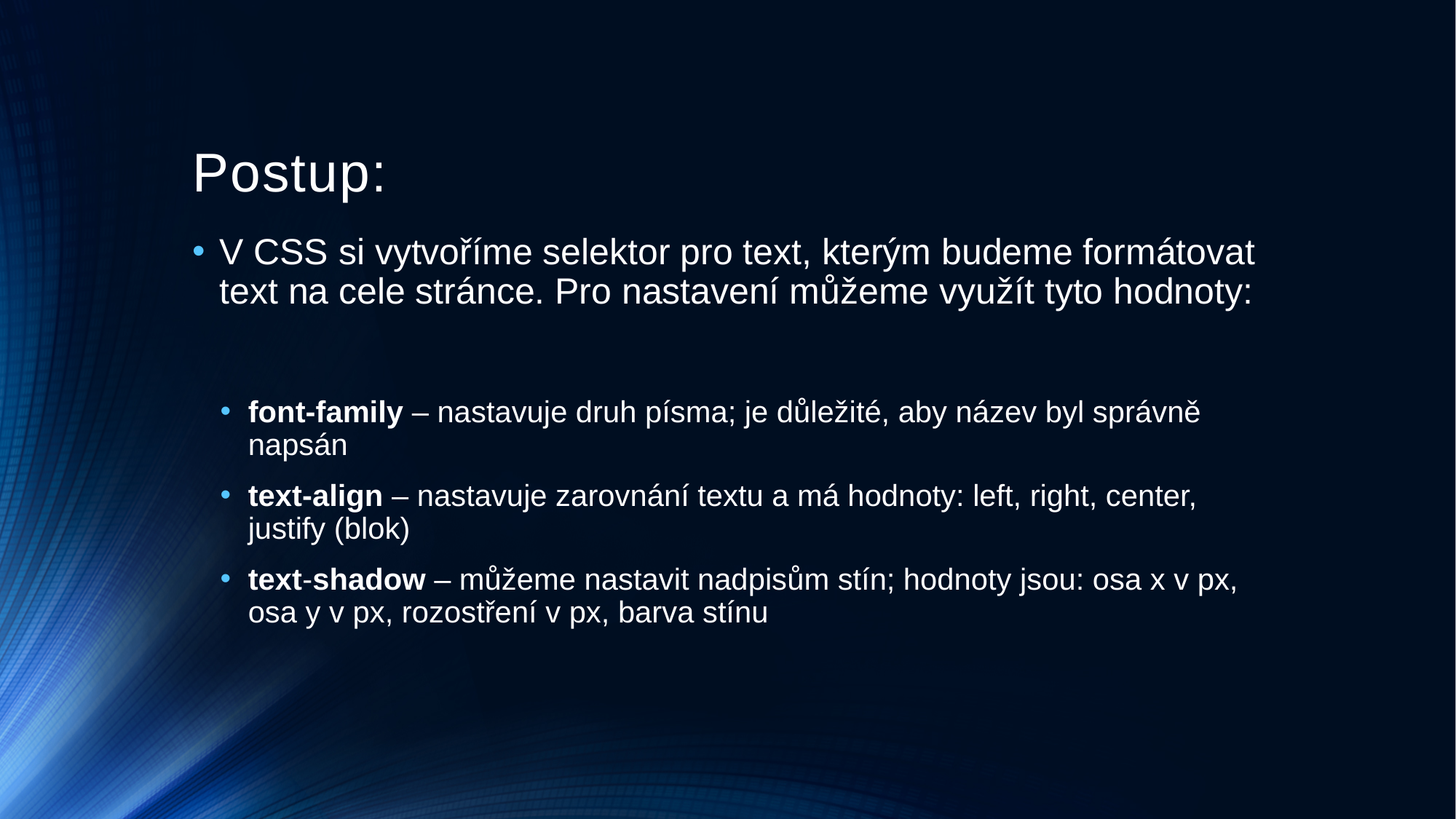

# Postup:
V CSS si vytvoříme selektor pro text, kterým budeme formátovat text na cele stránce. Pro nastavení můžeme využít tyto hodnoty:

font-family – nastavuje druh písma; je důležité, aby název byl správně napsán
text-align – nastavuje zarovnání textu a má hodnoty: left, right, center, justify (blok)
text-shadow – můžeme nastavit nadpisům stín; hodnoty jsou: osa x v px, osa y v px, rozostření v px, barva stínu